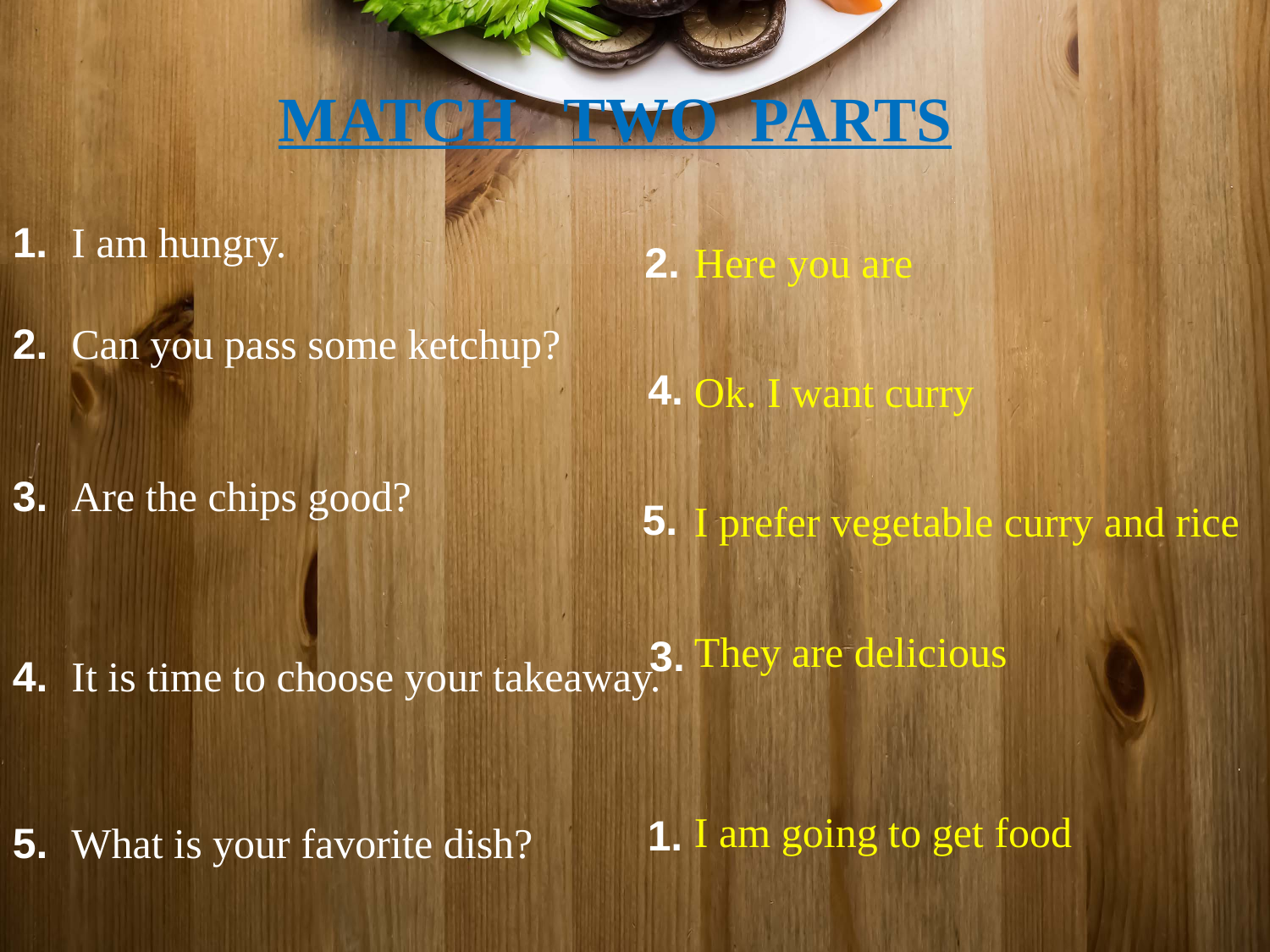

MATCH   TWO  PARTS
1.  I am hungry.

2.  Can you pass some ketchup?

3.  Are the chips good?

4.  It is time to choose your takeaway.

5.  What is your favorite dish?
2.
 Here you are

 Ok. I want curry

 I prefer vegetable curry and rice

 They are delicious

 I am going to get food
4.
5.
3.
1.